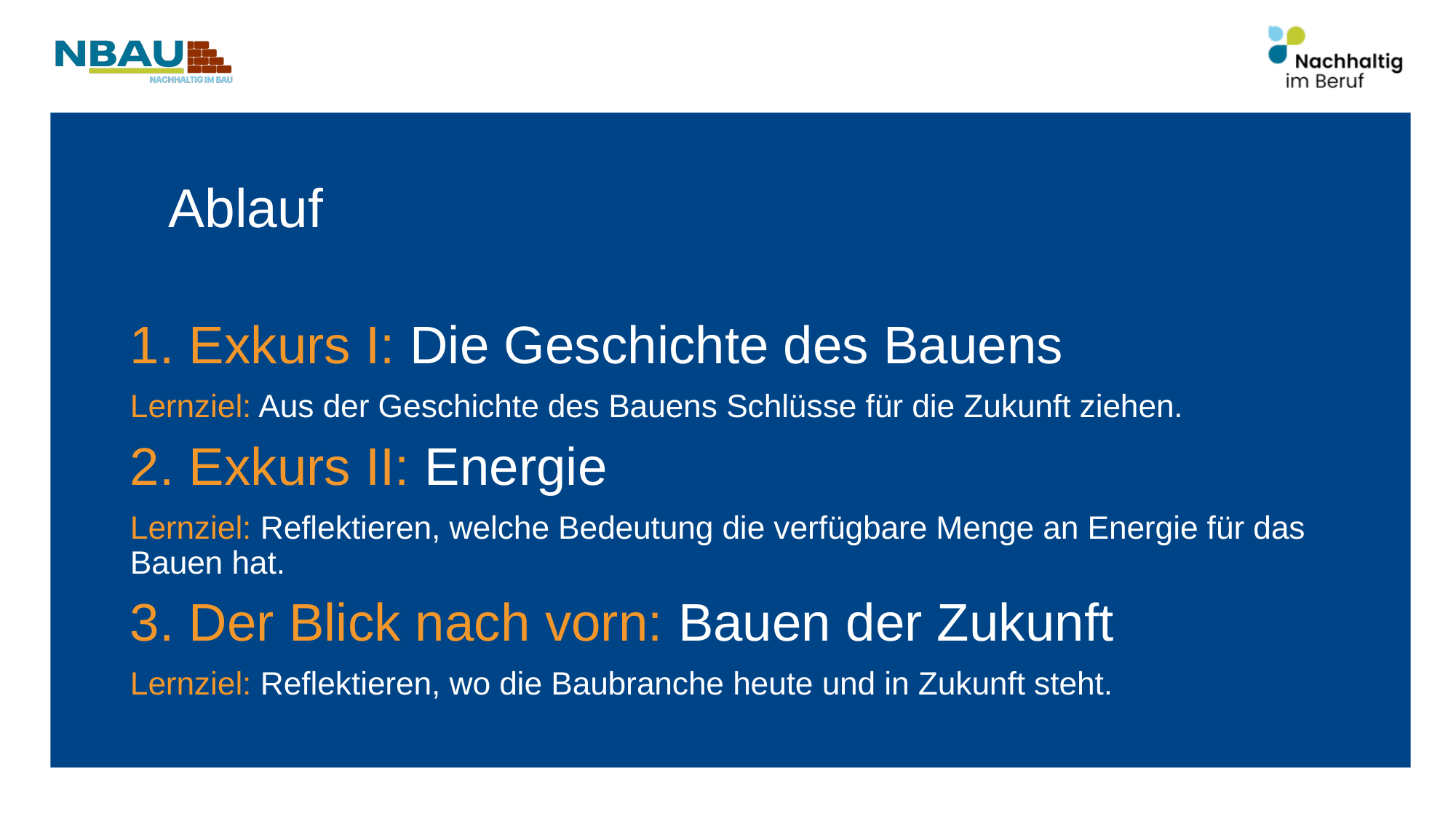

Ablauf
1. Exkurs I: Die Geschichte des Bauens
Lernziel: Aus der Geschichte des Bauens Schlüsse für die Zukunft ziehen.
2. Exkurs II: Energie
Lernziel: Reflektieren, welche Bedeutung die verfügbare Menge an Energie für das Bauen hat.
3. Der Blick nach vorn: Bauen der Zukunft
Lernziel: Reflektieren, wo die Baubranche heute und in Zukunft steht.